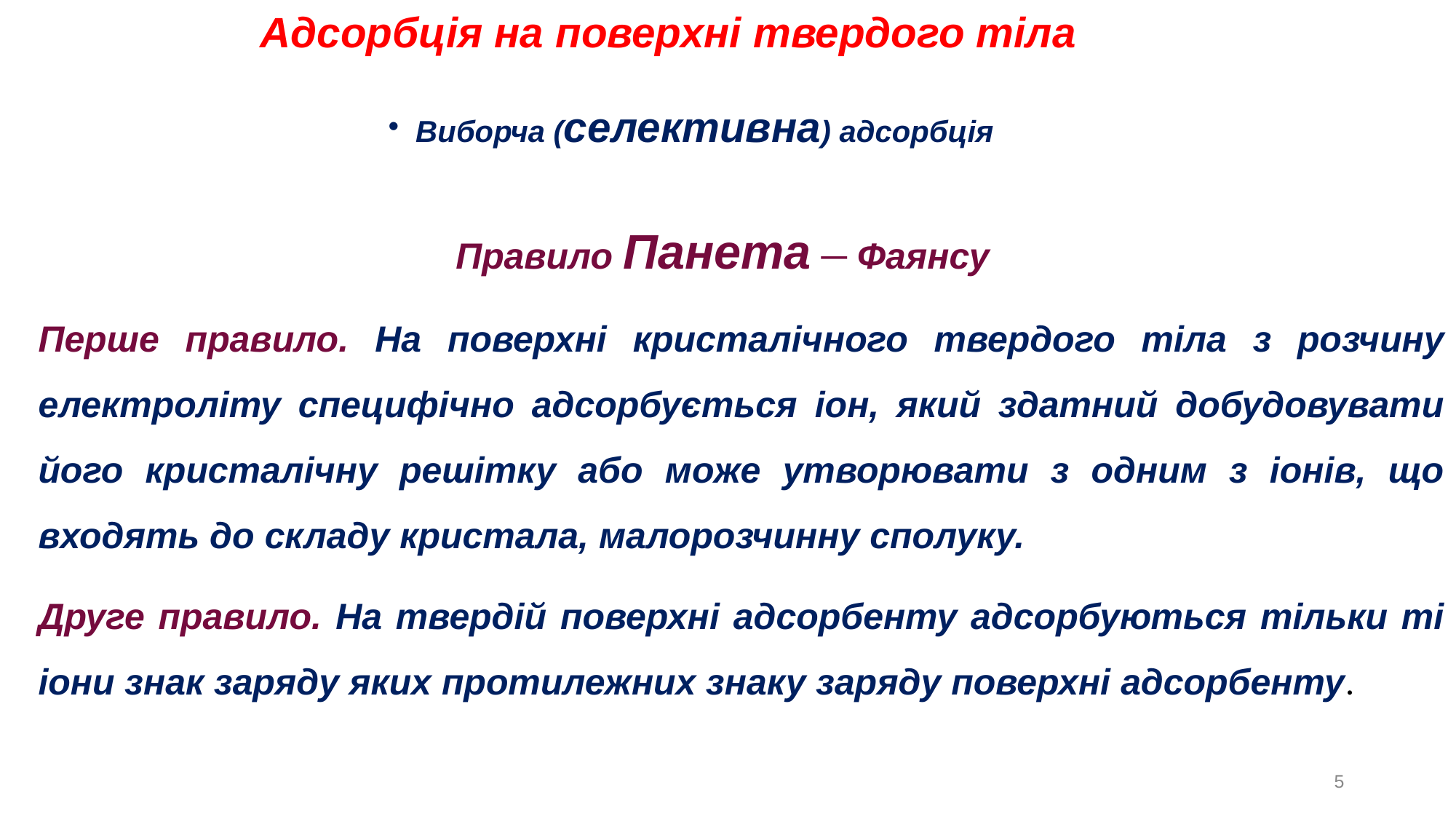

Адсорбція на поверхні твердого тіла
Виборча (селективна) адсорбція
Правило Панета ─ Фаянсу
	Перше правило. На поверхні кристалічного твердого тіла з розчину електроліту специфічно адсорбується іон, який здатний добудовувати його кристалічну решітку або може утворювати з одним з іонів, що входять до складу кристала, малорозчинну сполуку.
	Друге правило. На твердій поверхні адсорбенту адсорбуються тільки ті іони знак заряду яких протилежних знаку заряду поверхні адсорбенту.
5